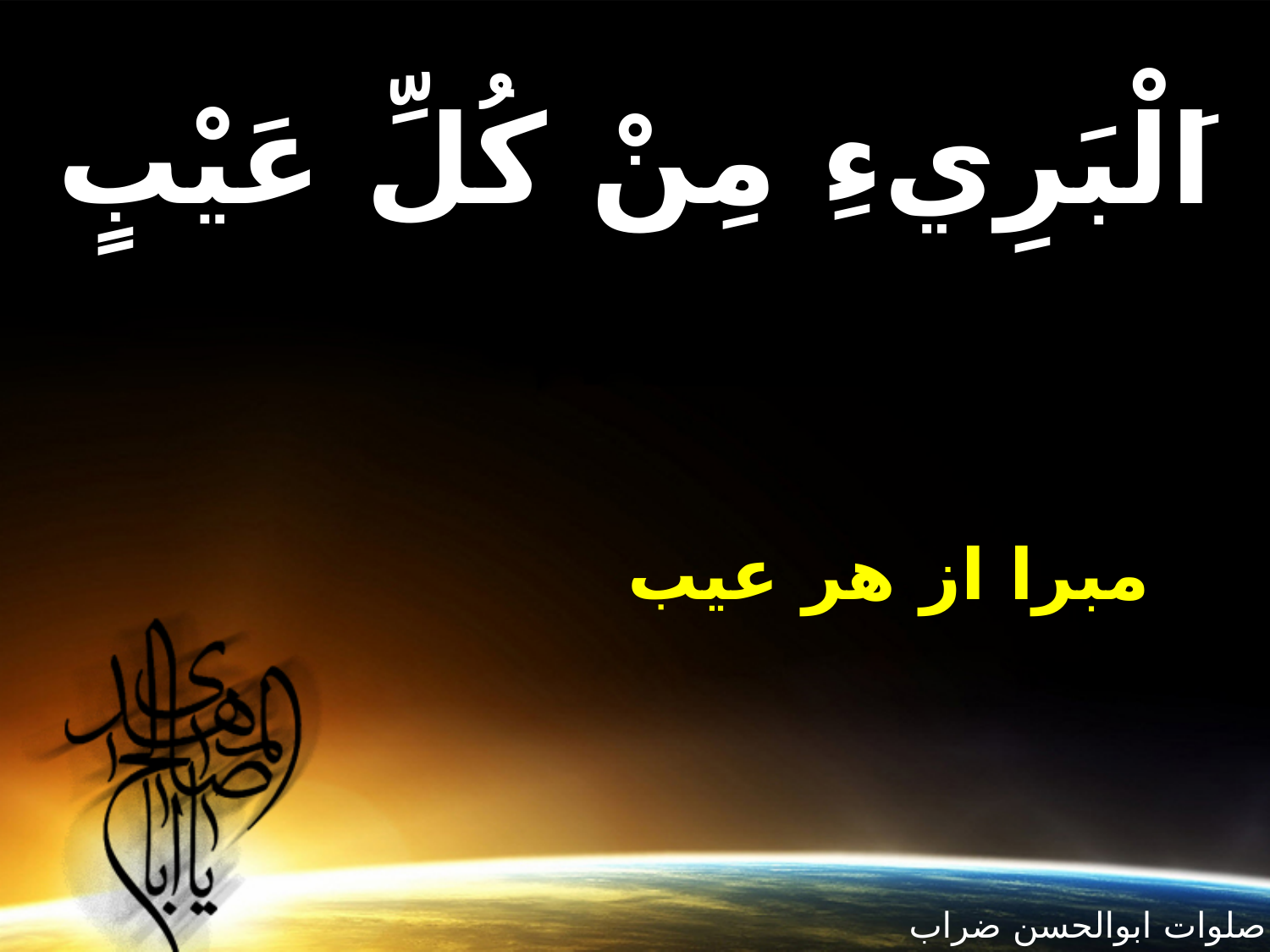

اَلْبَرِي‏ءِ مِنْ كُلِّ عَيْبٍ‏
مبرا از هر عيب